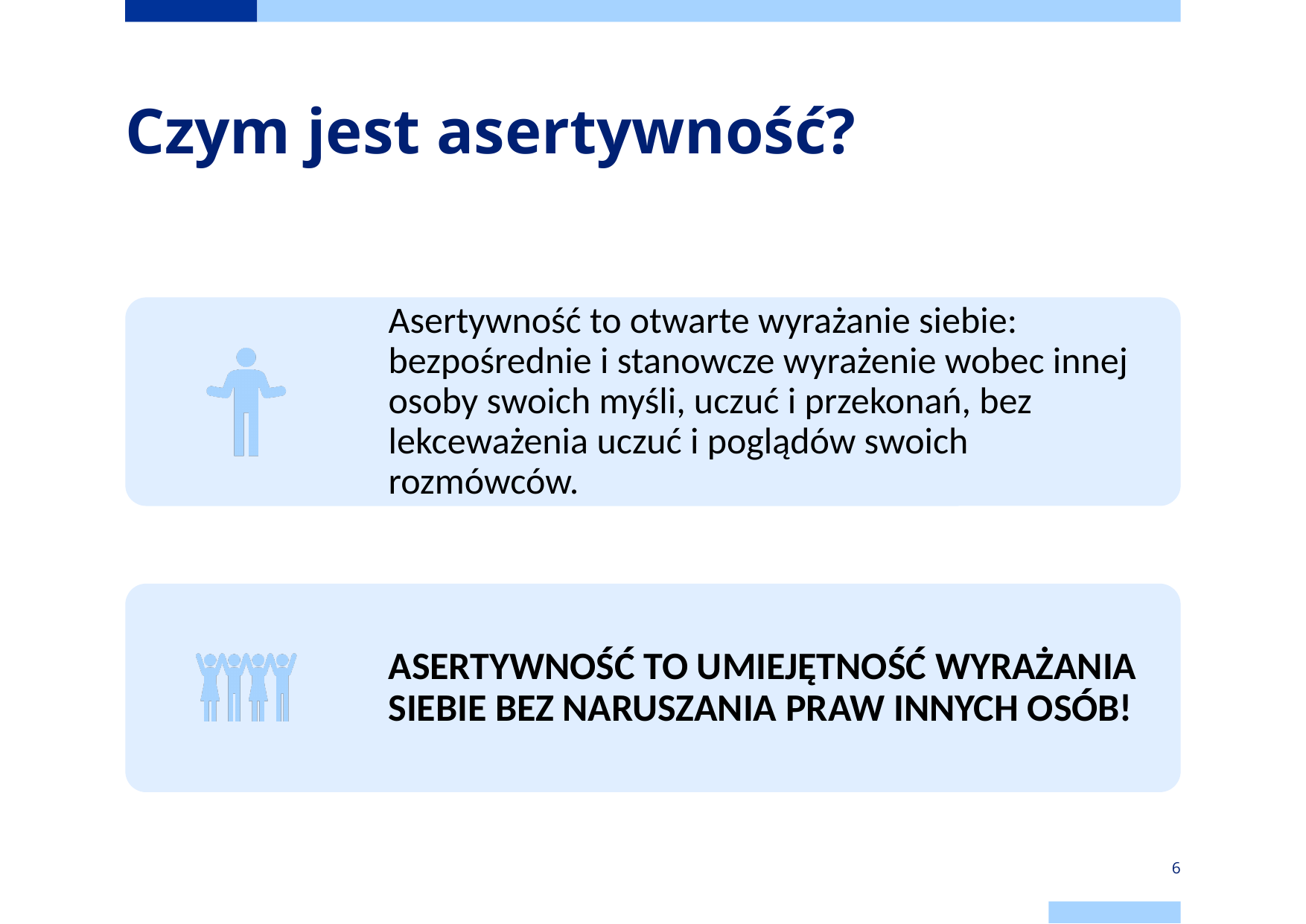

# Czym jest asertywność?
Asertywność to otwarte wyrażanie siebie: bezpośrednie i stanowcze wyrażenie wobec innej osoby swoich myśli, uczuć i przekonań, bez lekceważenia uczuć i poglądów swoich rozmówców.
ASERTYWNOŚĆ TO UMIEJĘTNOŚĆ WYRAŻANIA SIEBIE BEZ NARUSZANIA PRAW INNYCH OSÓB!
6